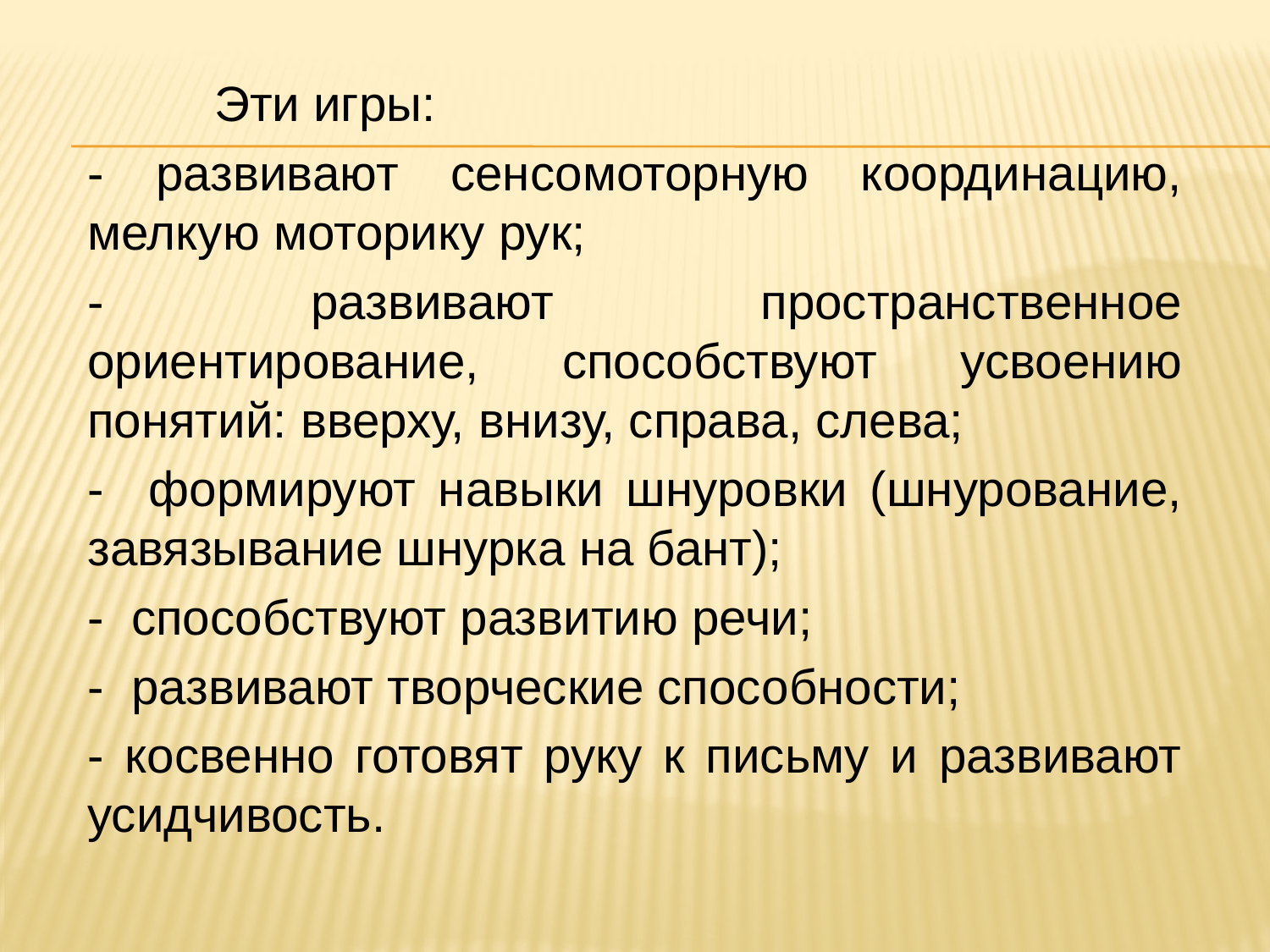

Эти игры:
- развивают сенсомоторную координацию, мелкую моторику рук;
- развивают пространственное ориентирование, способствуют усвоению понятий: вверху, внизу, справа, слева;
-  формируют навыки шнуровки (шнурование, завязывание шнурка на бант);
-  способствуют развитию речи;
-  развивают творческие способности;
- косвенно готовят руку к письму и развивают усидчивость.